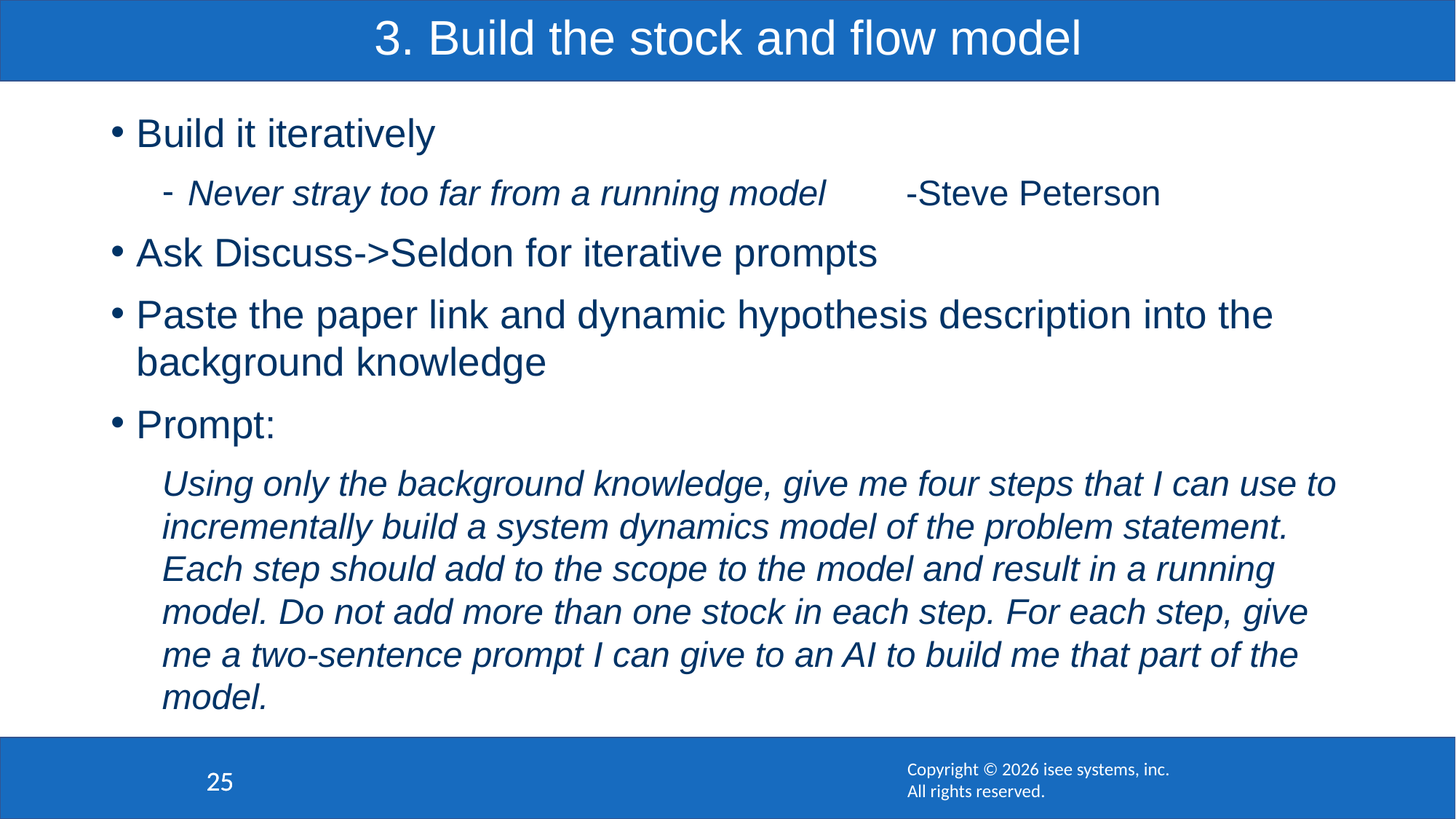

# 3. Build the stock and flow model
Build it iteratively
Never stray too far from a running model		-Steve Peterson
Ask Discuss->Seldon for iterative prompts
Paste the paper link and dynamic hypothesis description into the background knowledge
Prompt:
Using only the background knowledge, give me four steps that I can use to incrementally build a system dynamics model of the problem statement. Each step should add to the scope to the model and result in a running model. Do not add more than one stock in each step. For each step, give me a two-sentence prompt I can give to an AI to build me that part of the model.